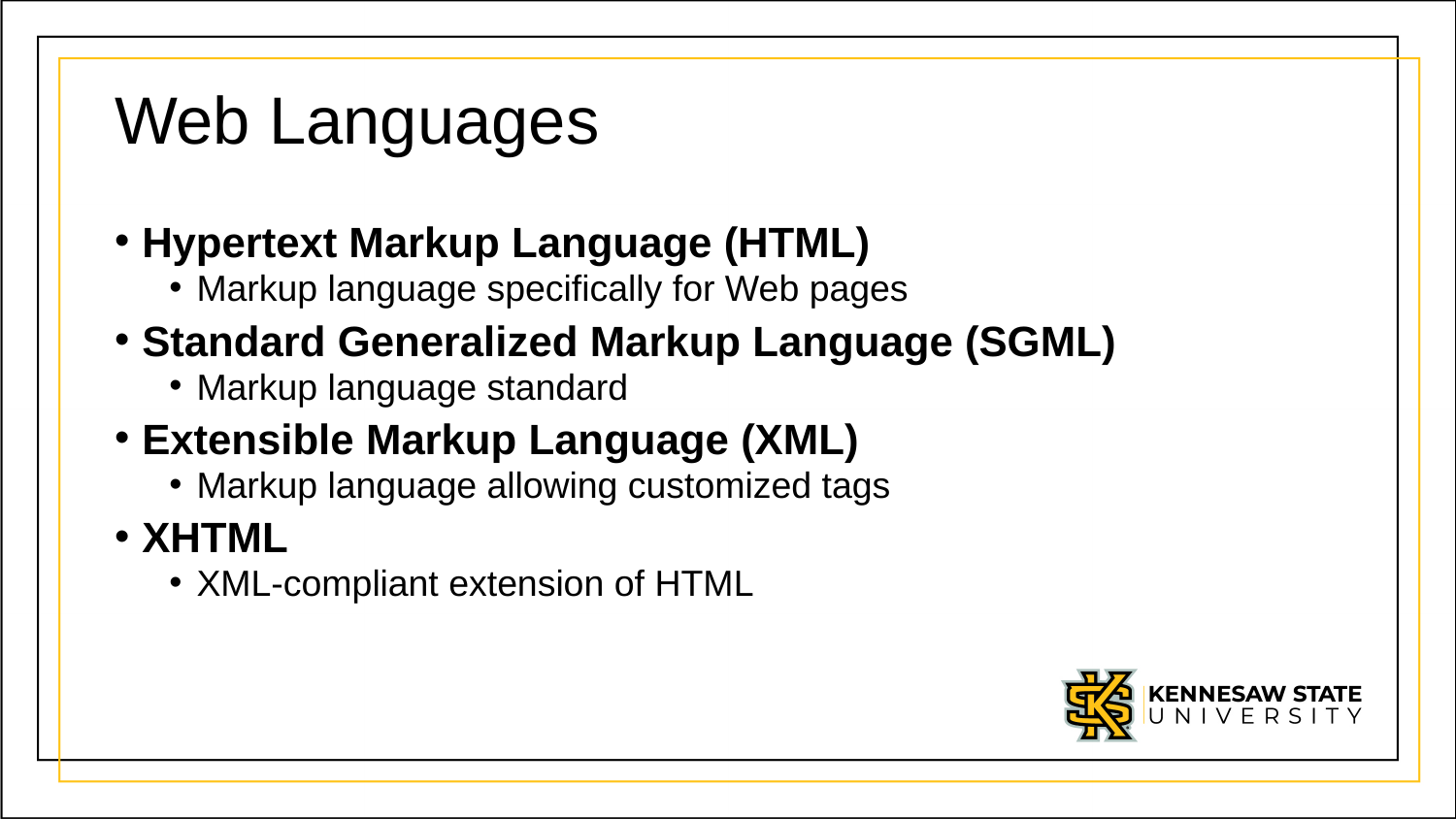

# Web Languages
Hypertext Markup Language (HTML)
Markup language specifically for Web pages
Standard Generalized Markup Language (SGML)
Markup language standard
Extensible Markup Language (XML)
Markup language allowing customized tags
XHTML
XML-compliant extension of HTML